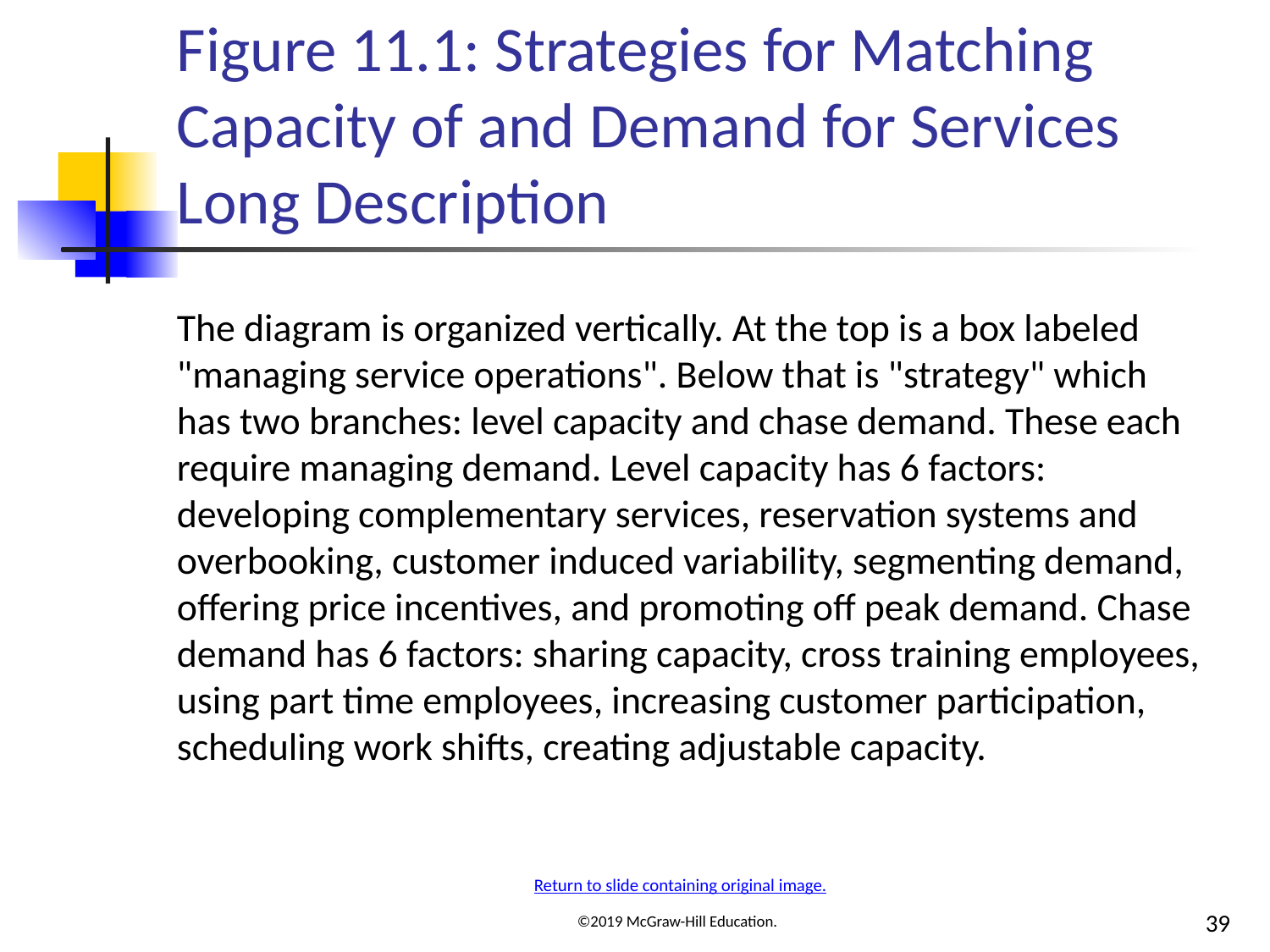

# Figure 11.1: Strategies for Matching Capacity of and Demand for Services Long Description
The diagram is organized vertically. At the top is a box labeled "managing service operations". Below that is "strategy" which has two branches: level capacity and chase demand. These each require managing demand. Level capacity has 6 factors: developing complementary services, reservation systems and overbooking, customer induced variability, segmenting demand, offering price incentives, and promoting off peak demand. Chase demand has 6 factors: sharing capacity, cross training employees, using part time employees, increasing customer participation, scheduling work shifts, creating adjustable capacity.
Return to slide containing original image.